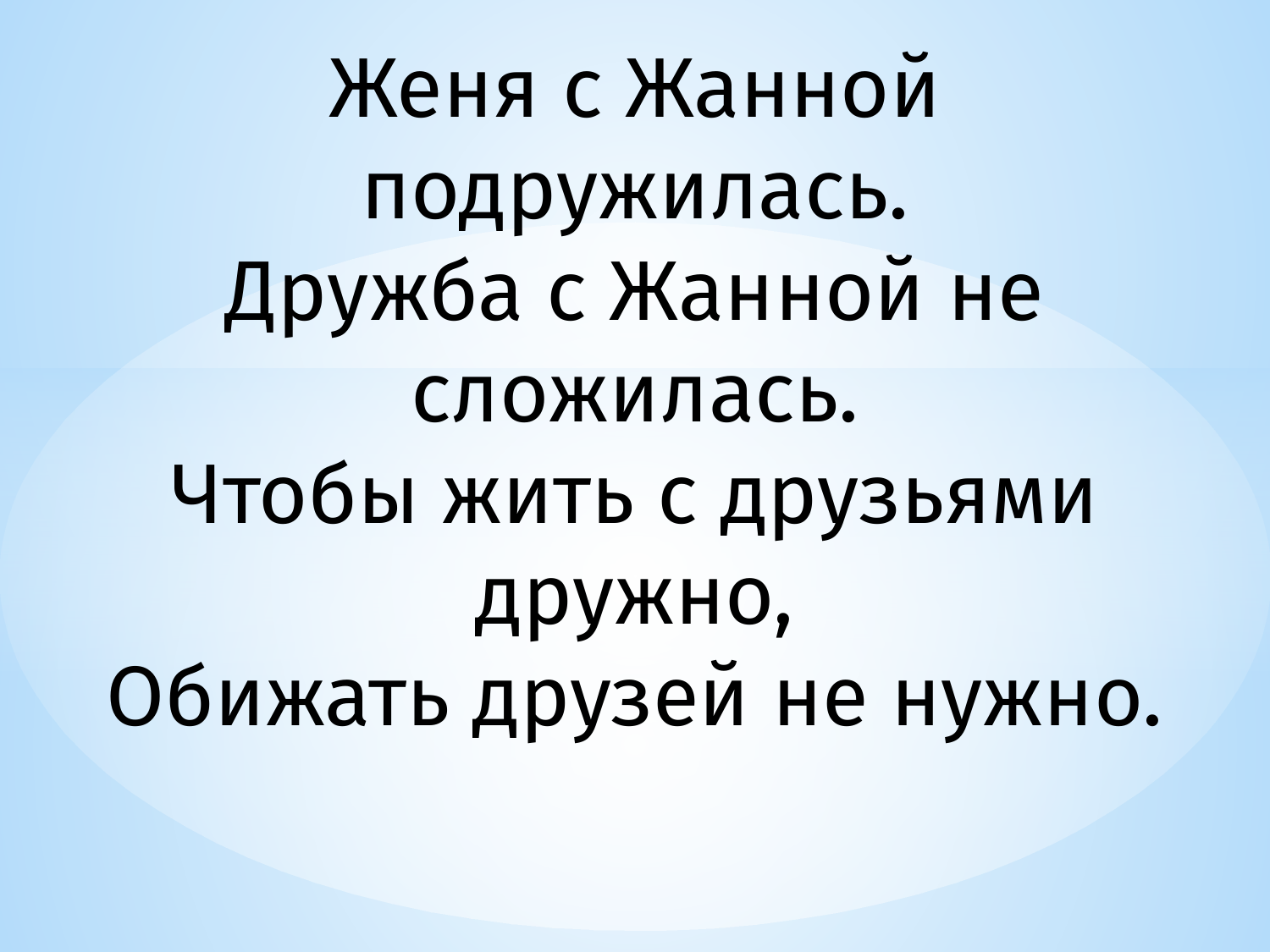

Женя с Жанной подружилась.
Дружба с Жанной не сложилась.
Чтобы жить с друзьями дружно,
Обижать друзей не нужно.
#